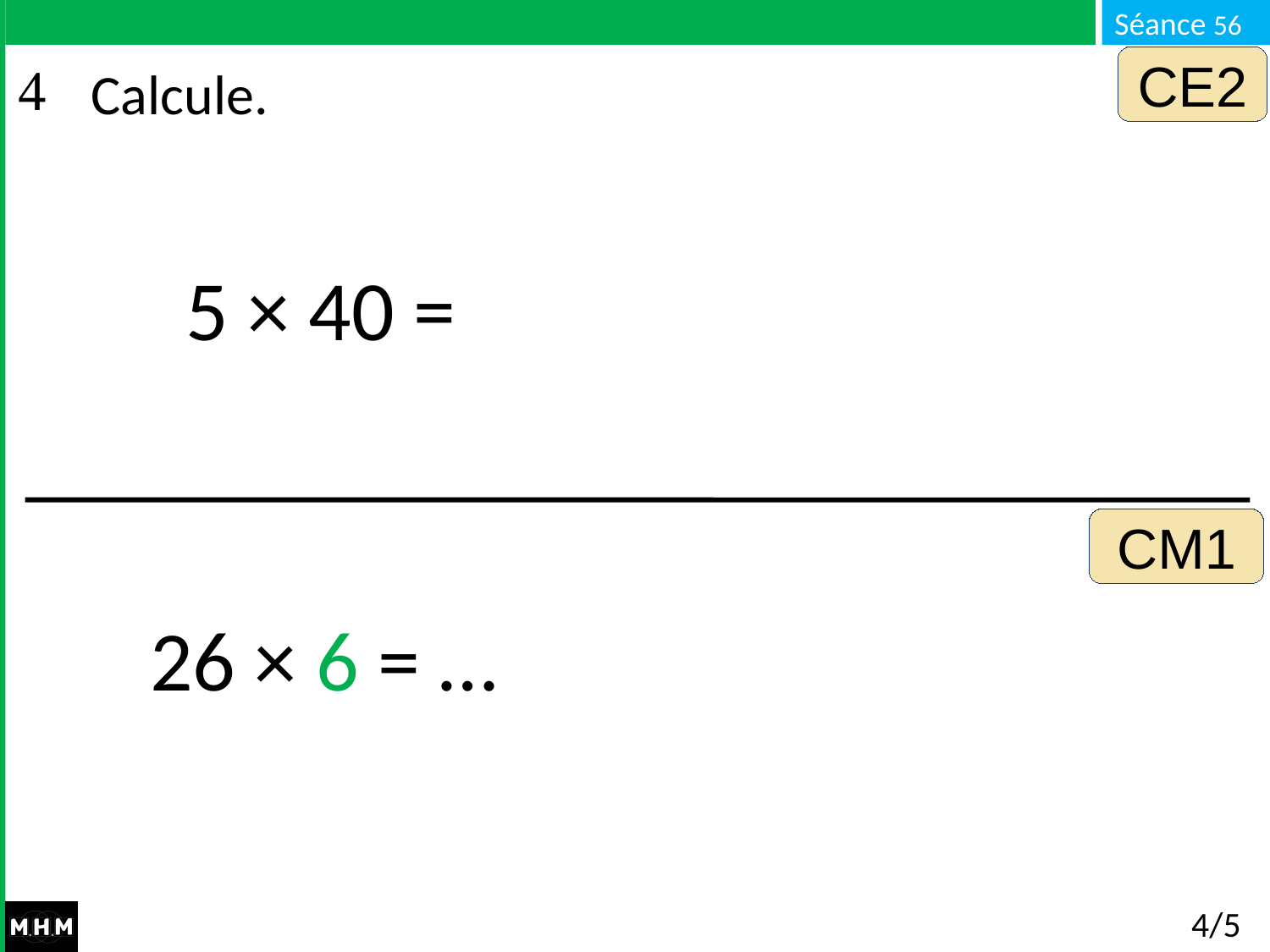

CE2
# Calcule.
5 × 40 =

CM1
26 × 6 = …
4/5